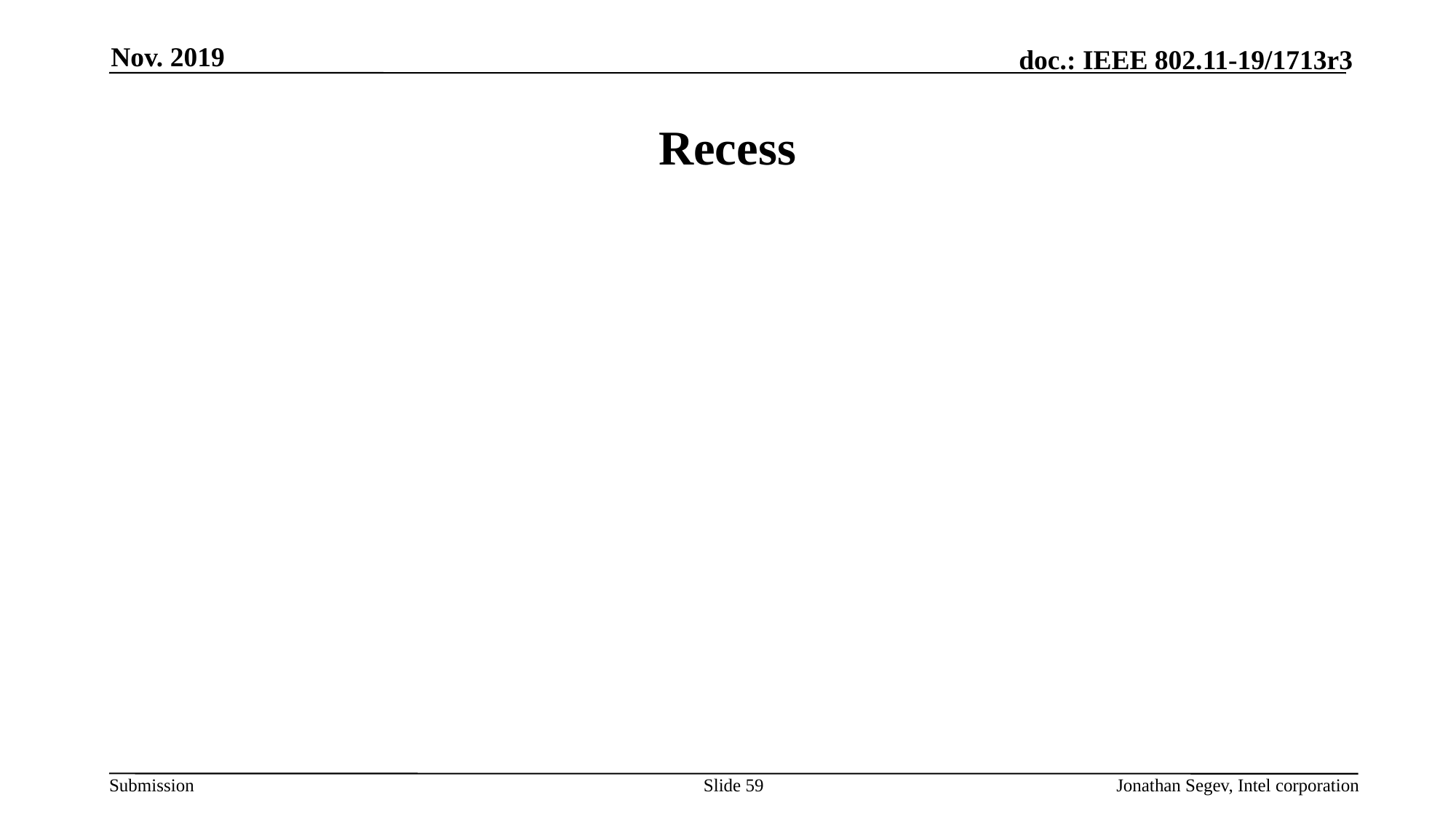

Nov. 2019
# Recess

Slide 59
Jonathan Segev, Intel corporation